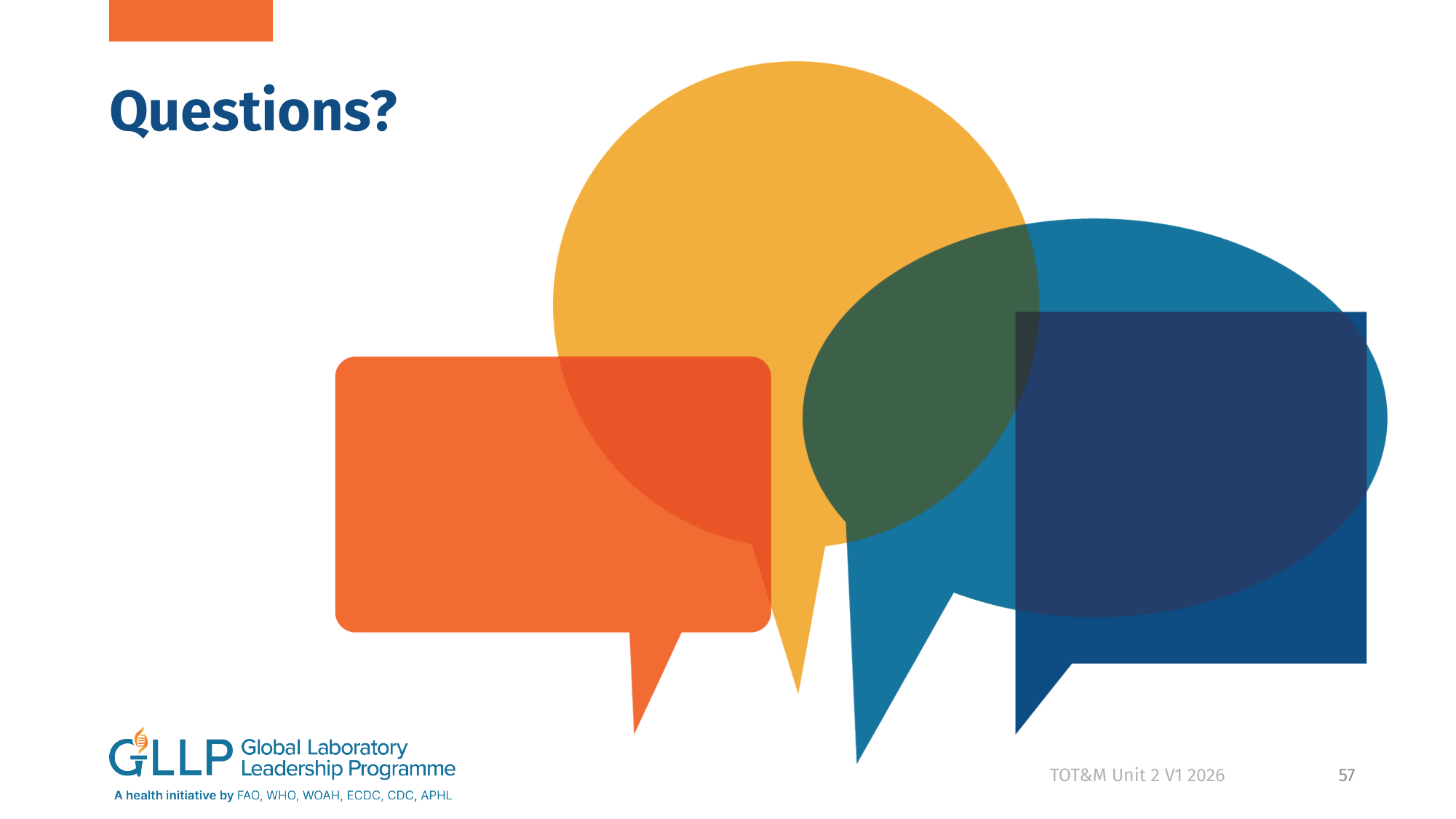

# Questions?
TOT&M Unit 2 V1 2026
57